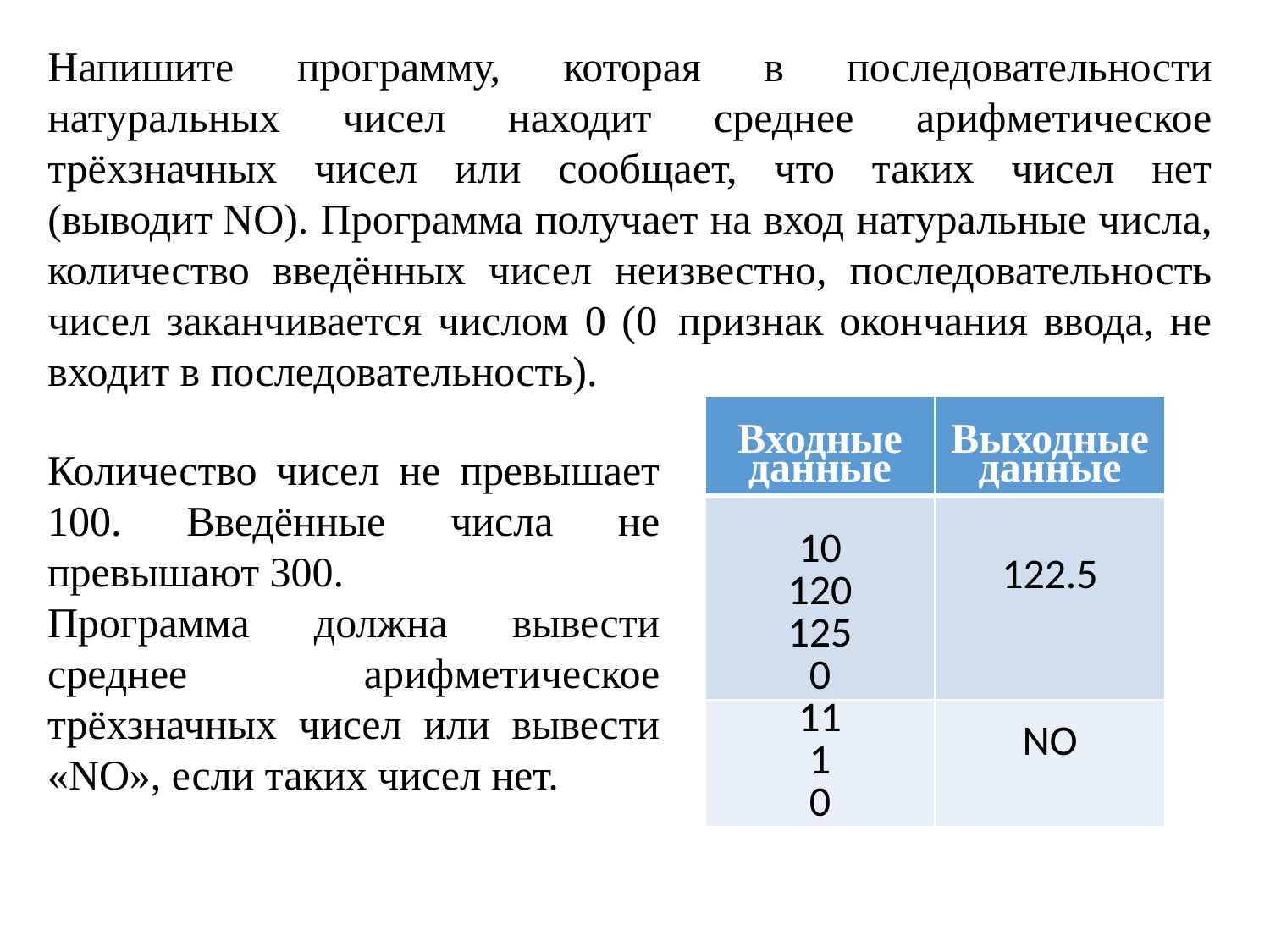

Напишите программу, которая в последовательности натуральных чисел находит среднее арифметическое трёхзначных чисел или сообщает, что таких чисел нет (выводит NO). Программа получает на вход натуральные числа, количество введённых чисел неизвестно, последовательность чисел заканчивается числом 0 (0  признак окончания ввода, не входит в последовательность).

| Входные данные | Выходные данные |
| --- | --- |
| 10 120 125 0 | 122.5 |
| 11 1 0 | NO |
Количество чисел не превышает 100. Введённые числа не превышают 300.
Программа должна вывести среднее арифметическое трёхзначных чисел или вывести «NO», если таких чисел нет.